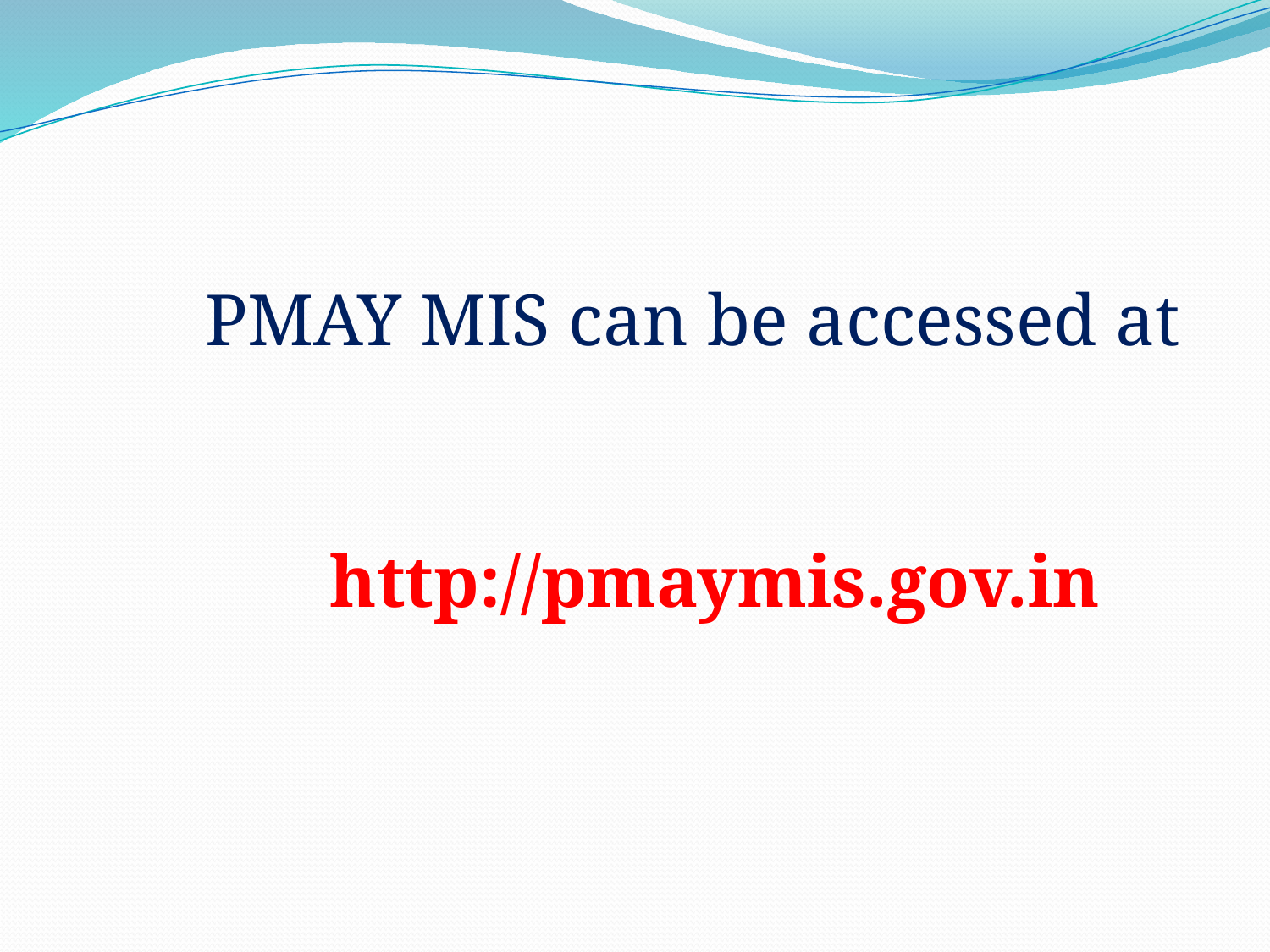

PMAY MIS can be accessed at

		http://pmaymis.gov.in